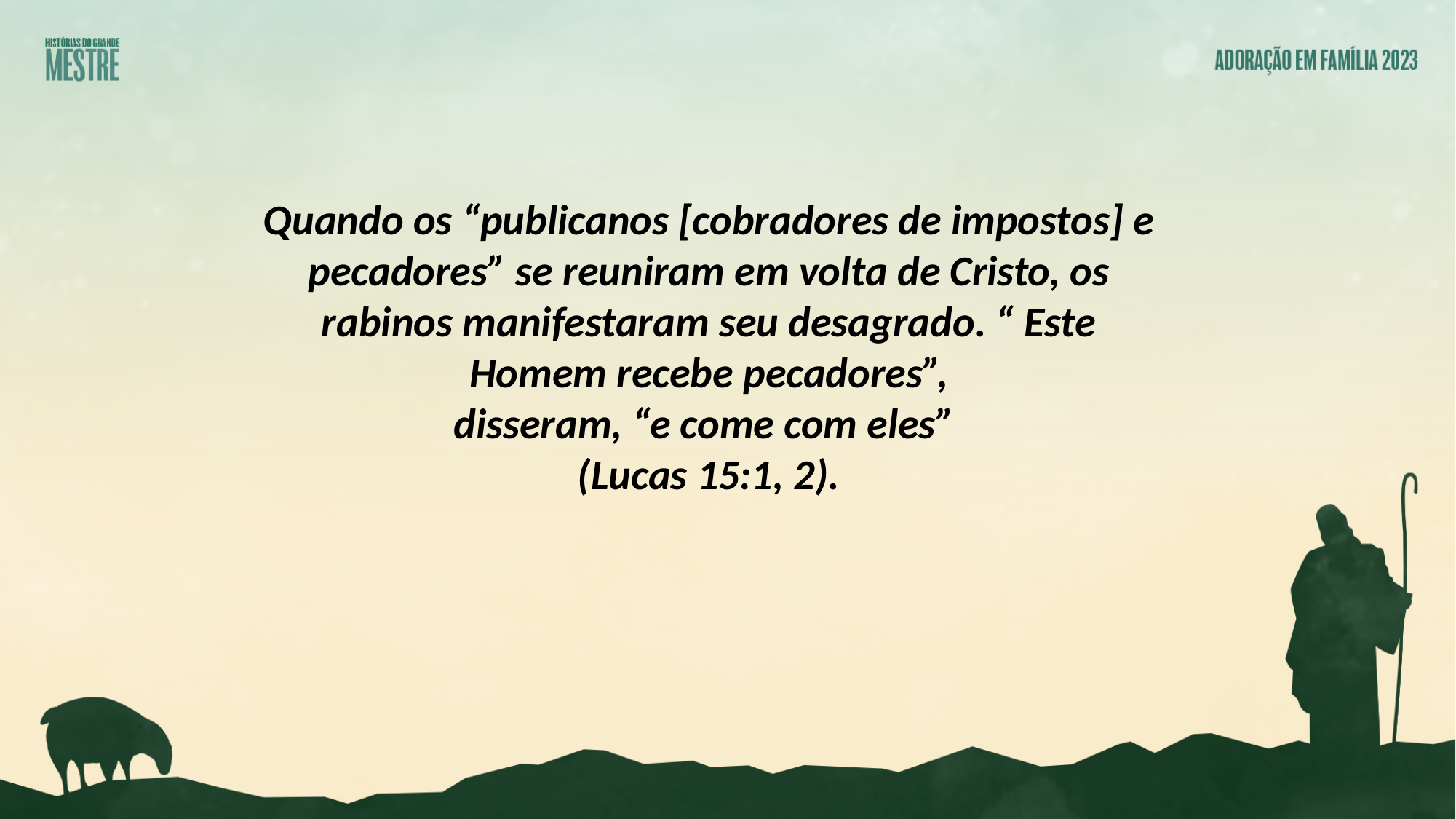

Quando os “publicanos [cobradores de impostos] e pecadores” se reuniram em volta de Cristo, os rabinos manifestaram seu desagrado. “ Este Homem recebe pecadores”,
disseram, “e come com eles”
(Lucas 15:1, 2).